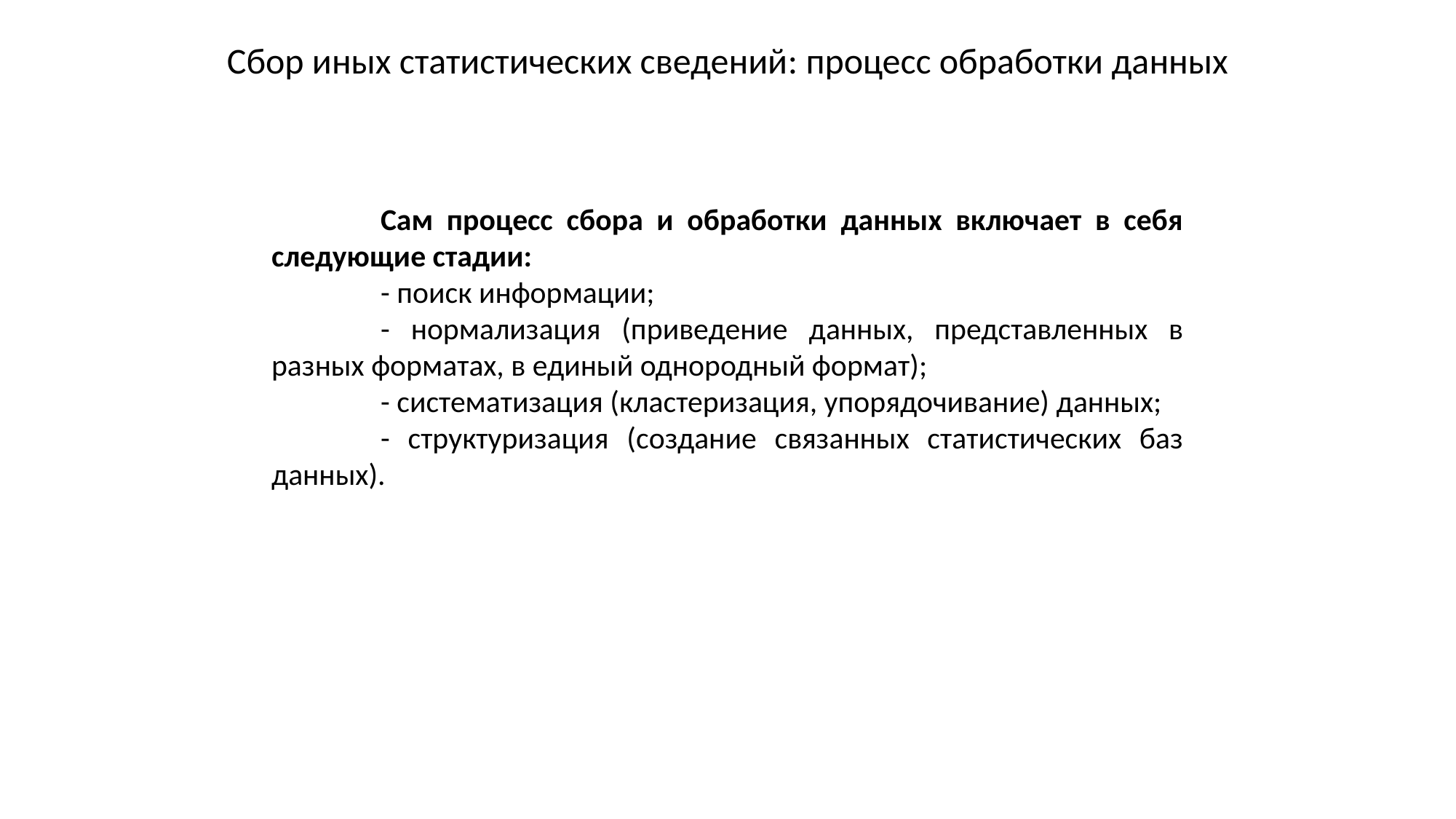

Cбор иных статистических сведений: процесс обработки данных
	Сам процесс сбора и обработки данных включает в себя следующие стадии:
	- поиск информации;
	- нормализация (приведение данных, представленных в разных форматах, в единый однородный формат);
	- систематизация (кластеризация, упорядочивание) данных;
	- структуризация (создание связанных статистических баз данных).